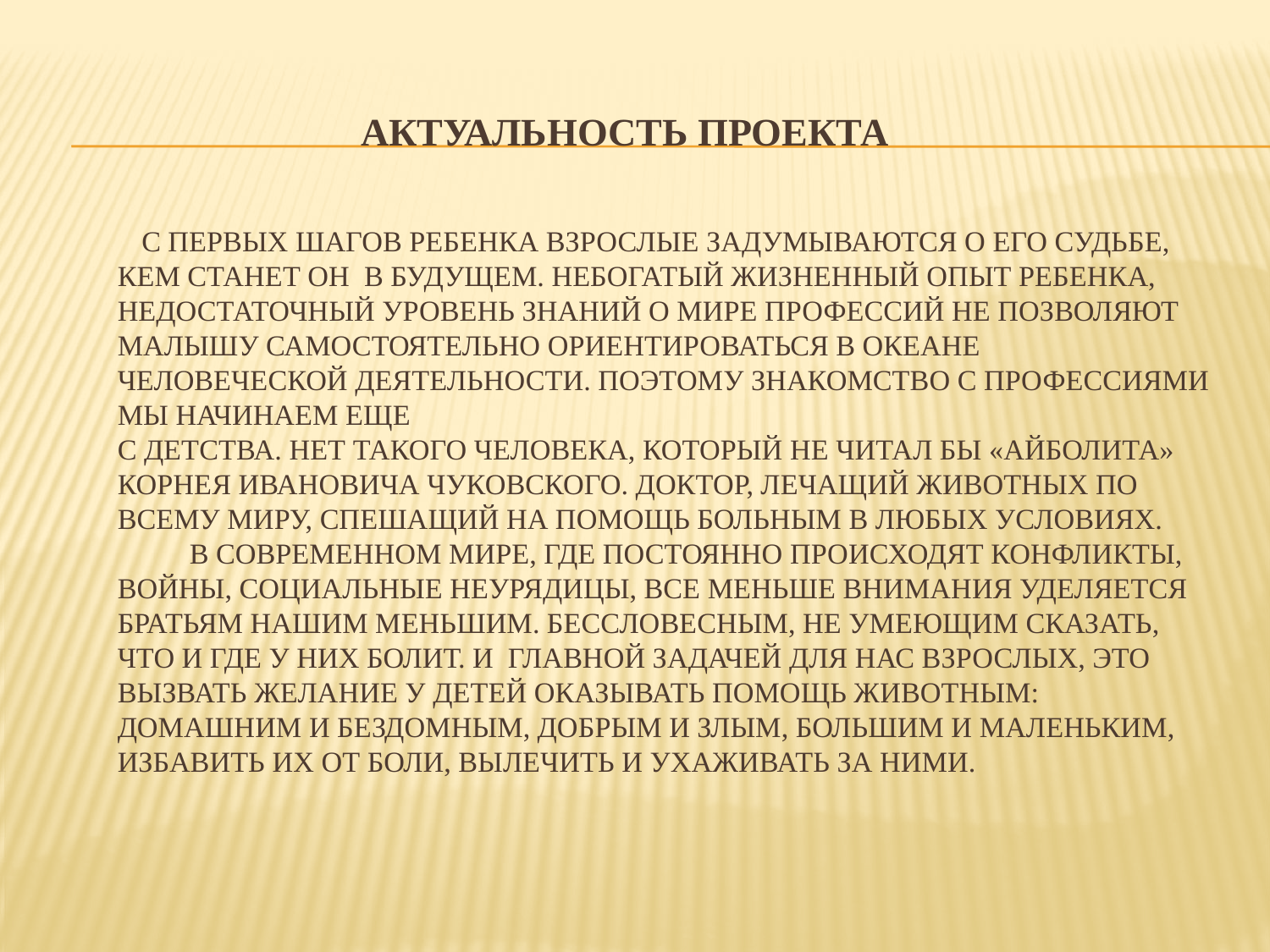

# Актуальность проекта С первых шагов ребенка взрослые задумываются о его судьбе, кем станет он  в будущем. Небогатый жизненный опыт ребенка, недостаточный уровень знаний о мире профессий не позволяют малышу самостоятельно ориентироваться в океане человеческой деятельности. Поэтому знакомство с профессиями мы начинаем еще с детства. Нет такого человека, который не читал бы «Айболита» Корнея Ивановича Чуковского. Доктор, лечащий животных по всему миру, спешащий на помощь больным в любых условиях. В современном мире, где постоянно происходят конфликты, войны, социальные неурядицы, все меньше внимания уделяется братьям нашим меньшим. Бессловесным, не умеющим сказать, что и где у них болит. И  главной задачей для нас взрослых, это вызвать желание у детей оказывать помощь животным: домашним и бездомным, добрым и злым, большим и маленьким, избавить их от боли, вылечить и ухаживать за ними.